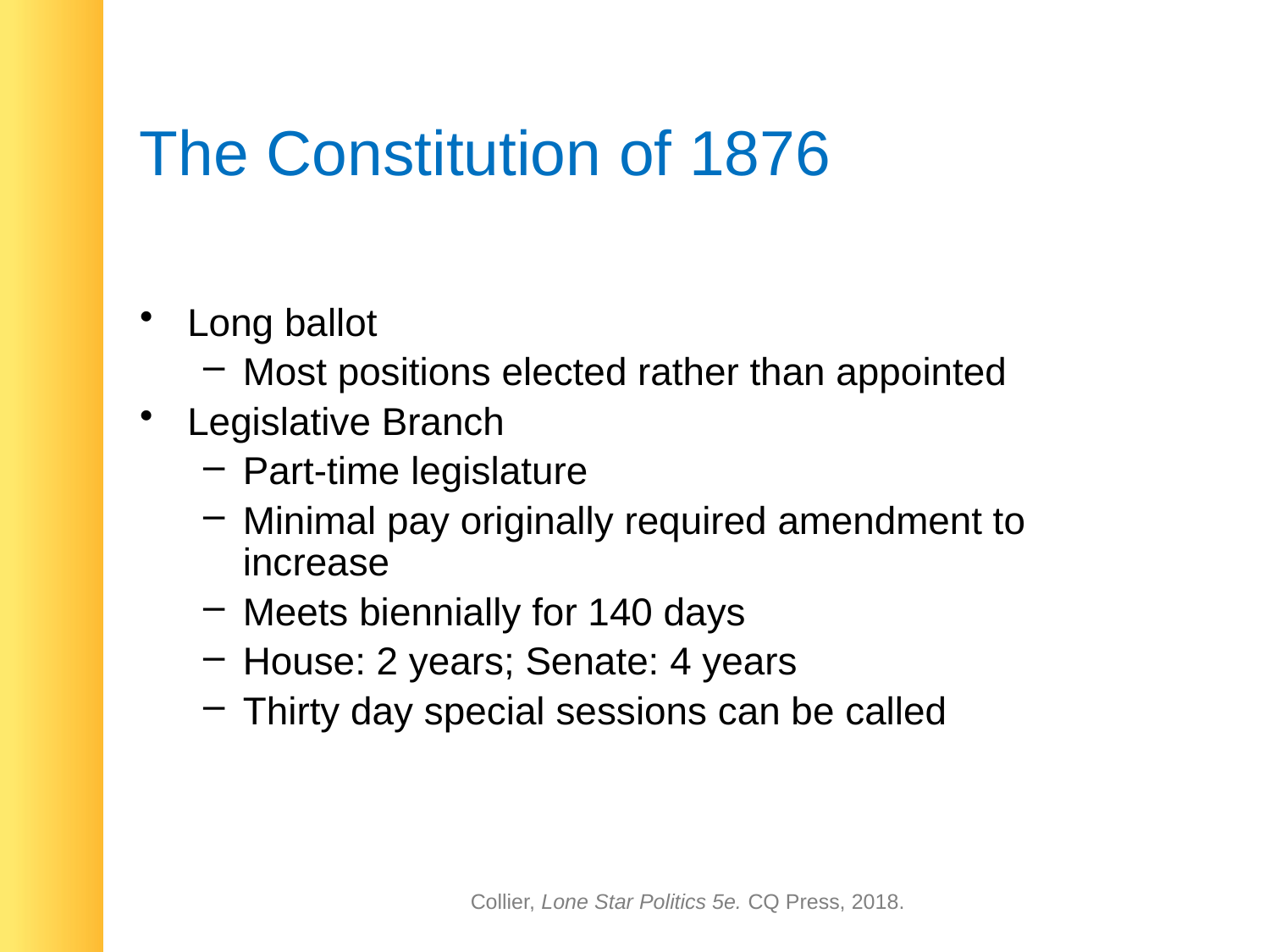

# The Constitution of 1876
Long ballot
Most positions elected rather than appointed
Legislative Branch
Part-time legislature
Minimal pay originally required amendment to increase
Meets biennially for 140 days
House: 2 years; Senate: 4 years
Thirty day special sessions can be called
Collier, Lone Star Politics 5e. CQ Press, 2018.